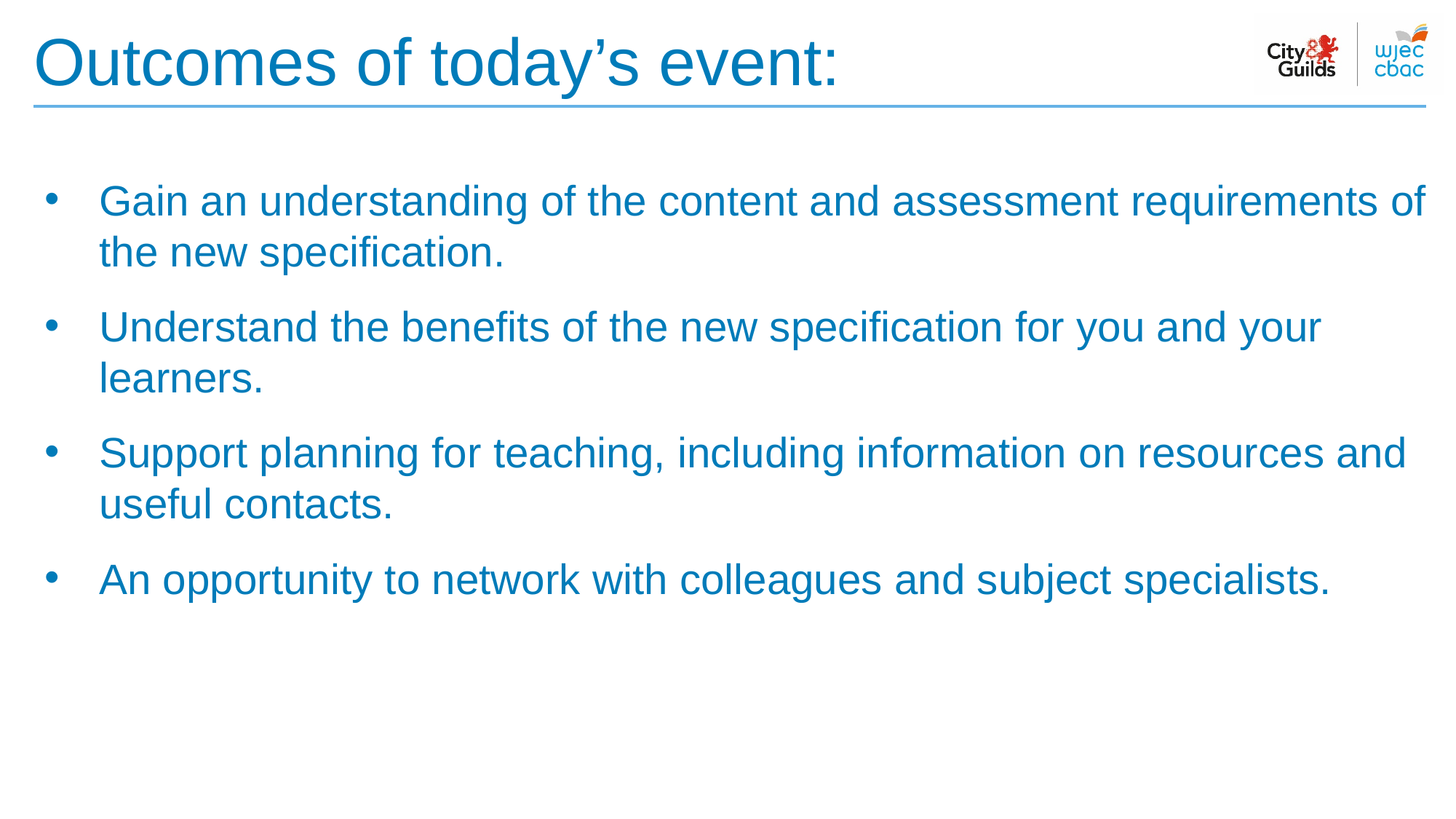

# Outcomes of today’s event:
Gain an understanding of the content and assessment requirements of the new specification.
Understand the benefits of the new specification for you and your learners.
Support planning for teaching, including information on resources and useful contacts.
An opportunity to network with colleagues and subject specialists.